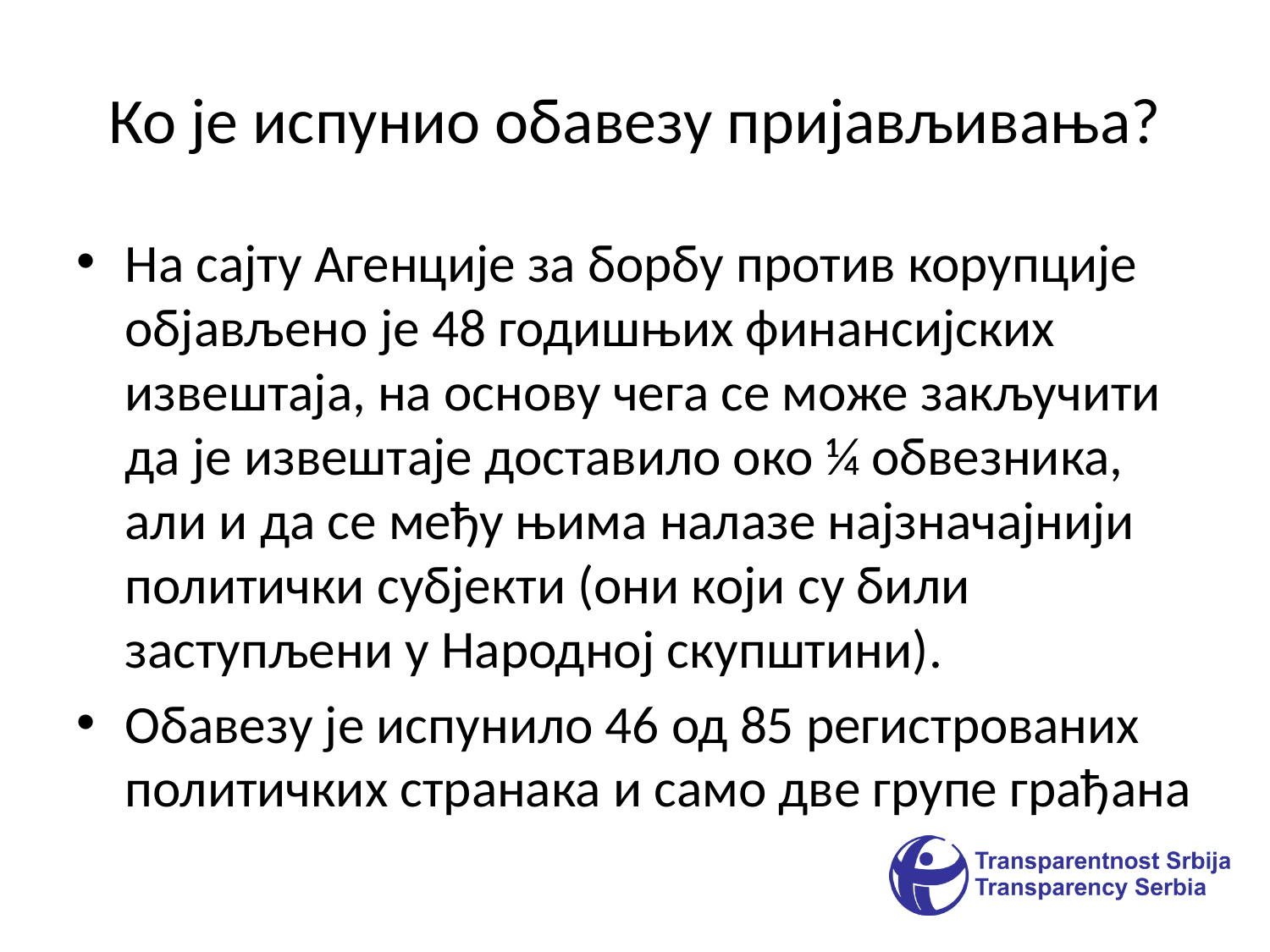

# Ко је испунио обавезу пријављивања?
На сајту Агенције за борбу против корупције објављено је 48 годишњих финансијских извештаја, на основу чега се може закључити да је извештаје доставило око ¼ обвезника, али и да се међу њима налазе најзначајнији политички субјекти (они који су били заступљени у Народној скупштини).
Обавезу је испунило 46 од 85 регистрованих политичких странака и само две групе грађана